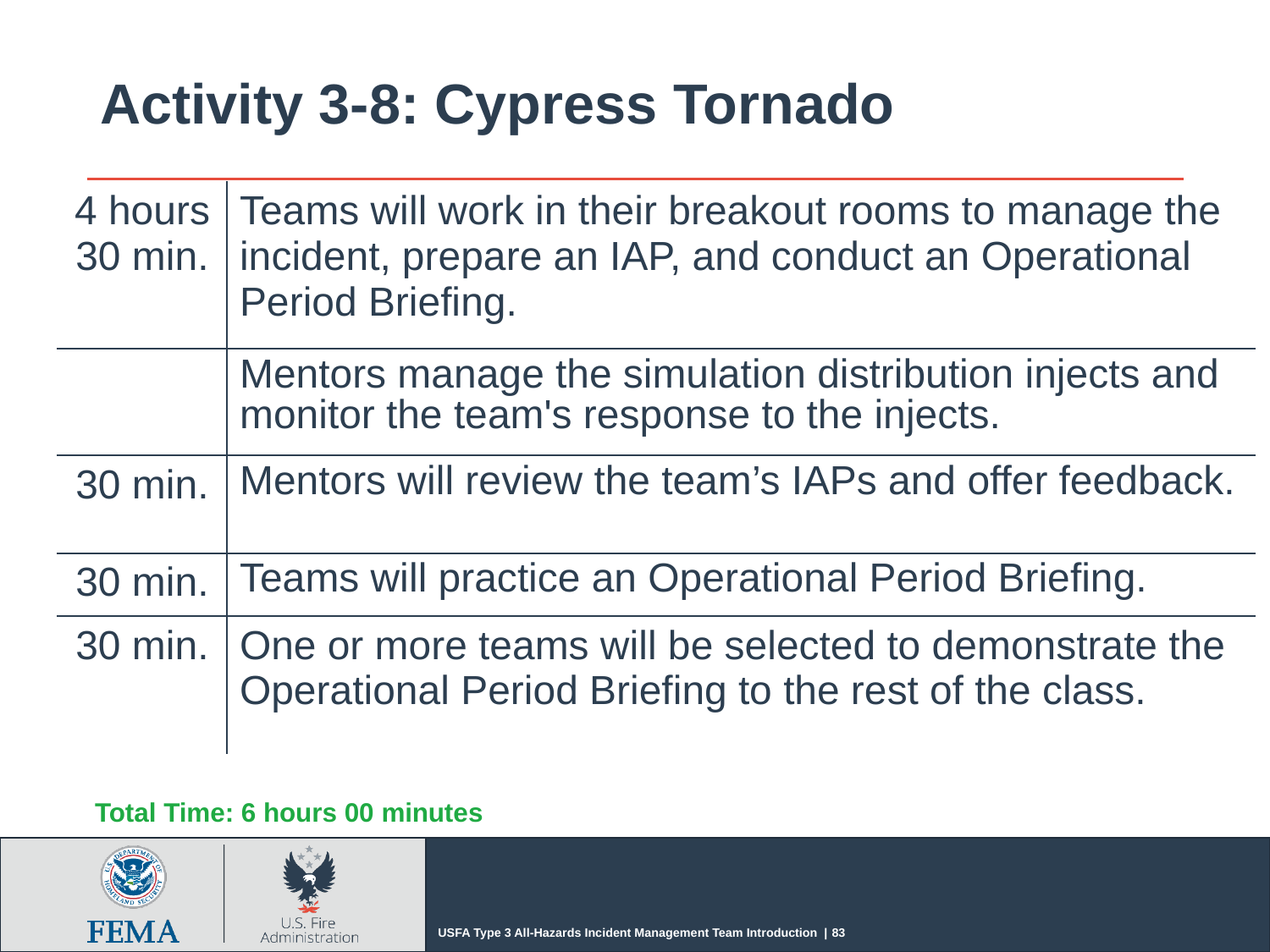

# Activity 3-8: Cypress Tornado
| 4 hours 30 min. | Teams will work in their breakout rooms to manage the incident, prepare an IAP, and conduct an Operational Period Briefing. |
| --- | --- |
|  | Mentors manage the simulation distribution injects and monitor the team's response to the injects. |
| 30 min. | Mentors will review the team’s IAPs and offer feedback. |
| 30 min. | Teams will practice an Operational Period Briefing. |
| 30 min. | One or more teams will be selected to demonstrate the Operational Period Briefing to the rest of the class. |
Total Time: 6 hours 00 minutes
USFA Type 3 All-Hazards Incident Management Team Introduction  | 83